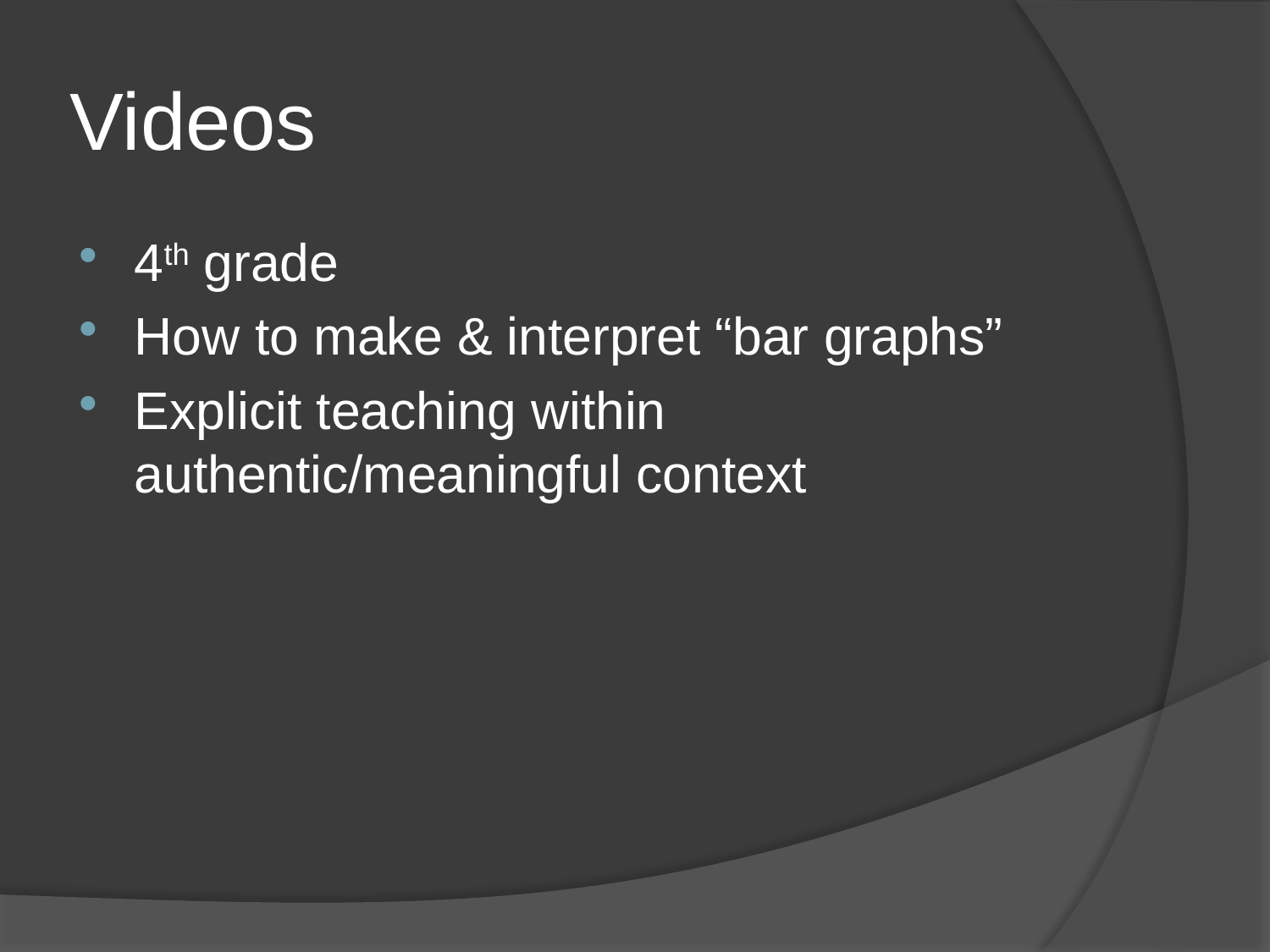

# Videos
4th grade
How to make & interpret “bar graphs”
Explicit teaching within authentic/meaningful context